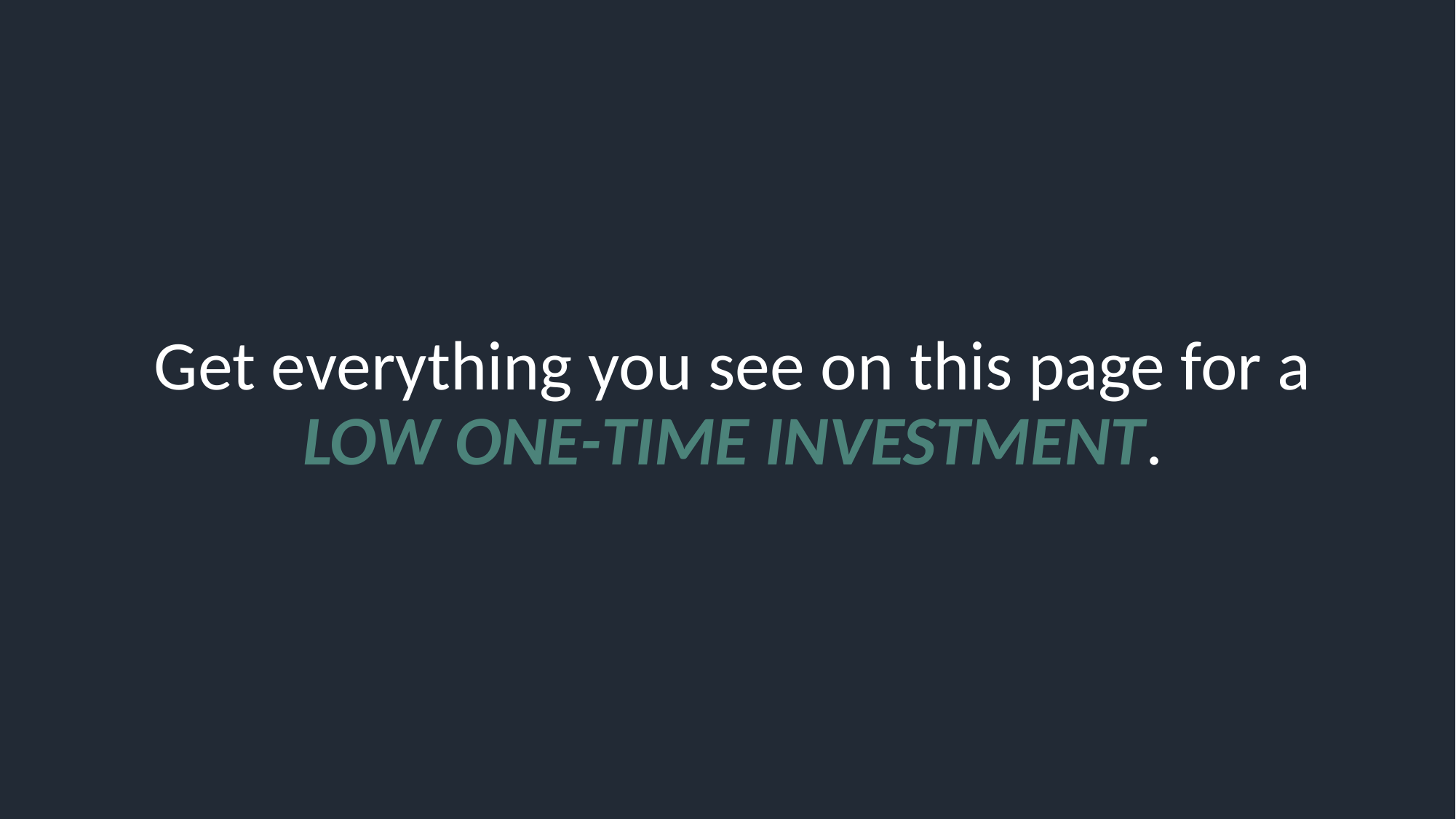

Get everything you see on this page for a LOW ONE-TIME INVESTMENT.